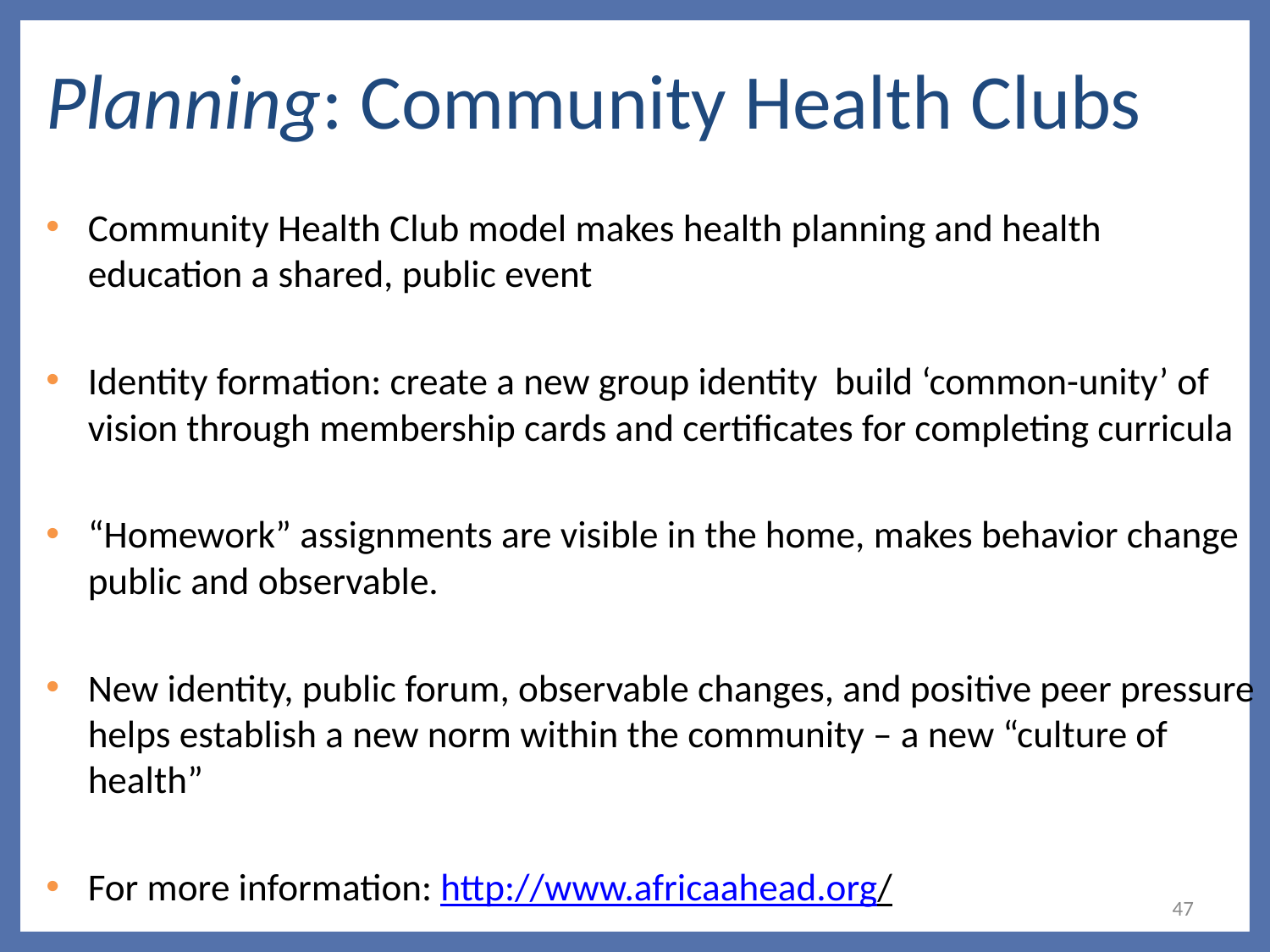

# Planning: Community Health Clubs
Community Health Club model makes health planning and health education a shared, public event

Identity formation: create a new group identity  build ‘common-unity’ of vision through membership cards and certificates for completing curricula

“Homework” assignments are visible in the home, makes behavior change public and observable.

New identity, public forum, observable changes, and positive peer pressure helps establish a new norm within the community – a new “culture of health”

For more information: http://www.africaahead.org/
47